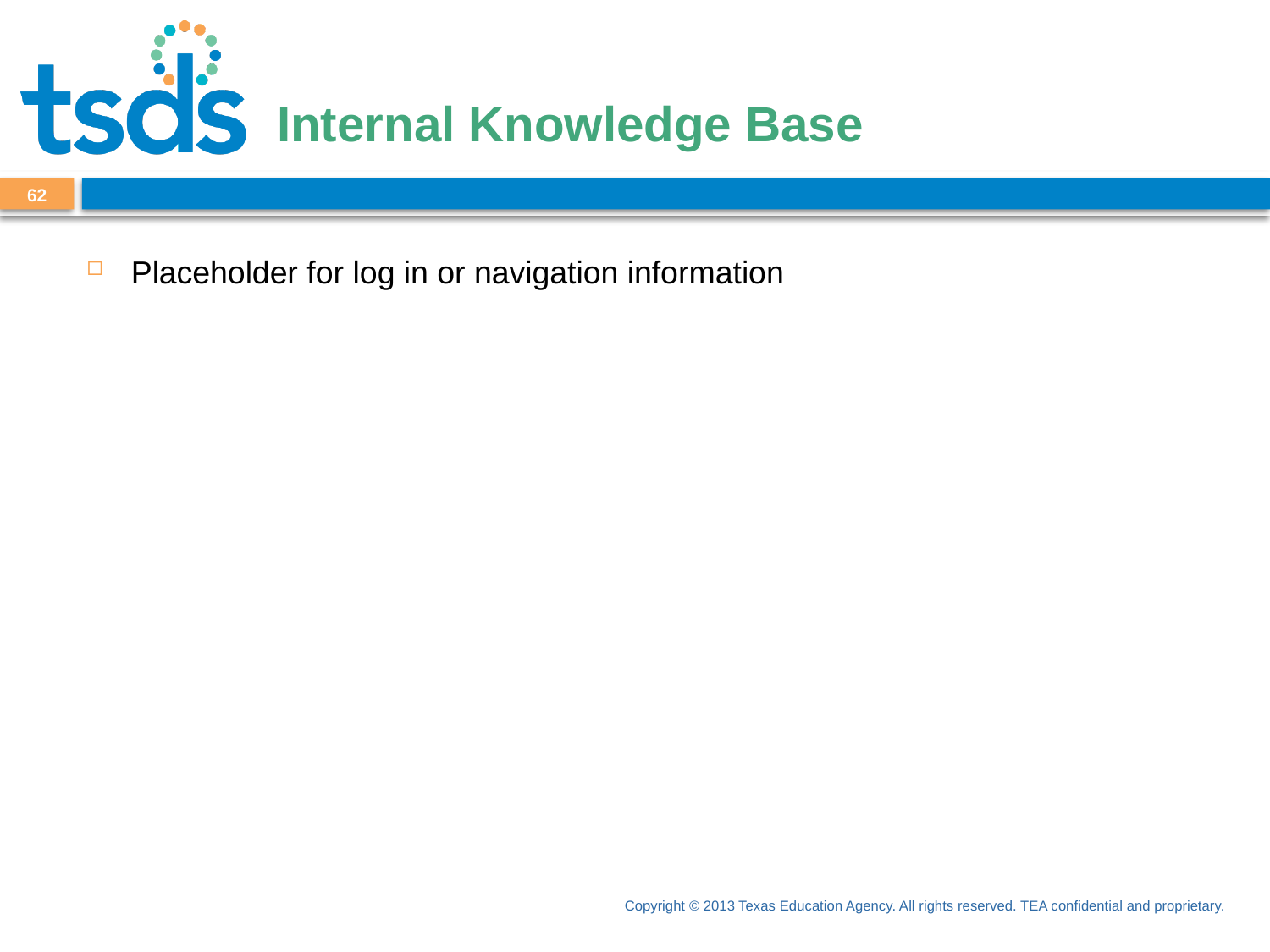

# Internal Knowledge Base
62
Placeholder for log in or navigation information